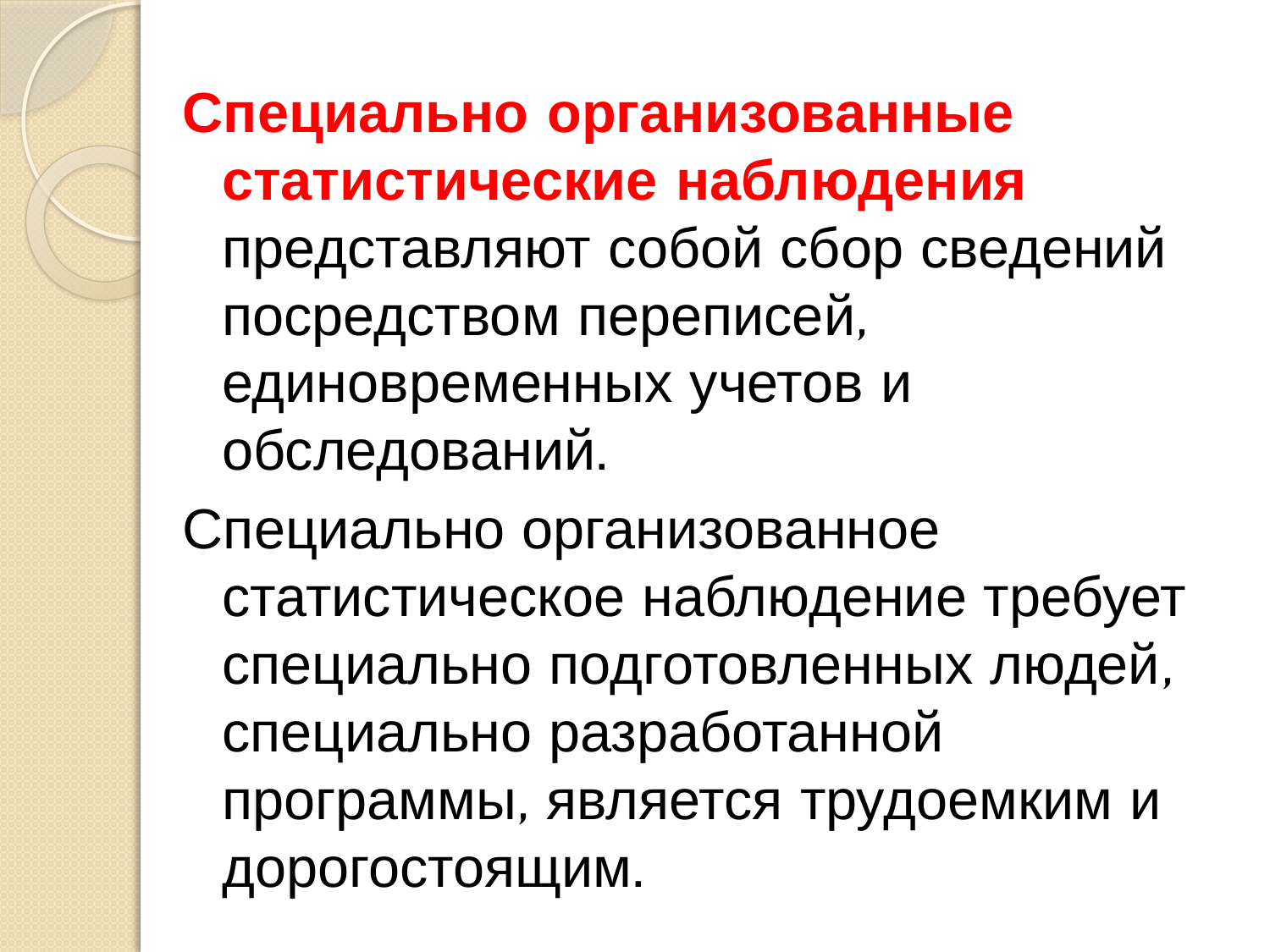

Специально организованные статистические наблюдения представляют собой сбор сведений посредством переписей, единовременных учетов и обследований.
Специально организованное статистическое наблюдение требует специально подготовленных людей, специально разработанной программы, является трудоемким и дорогостоящим.